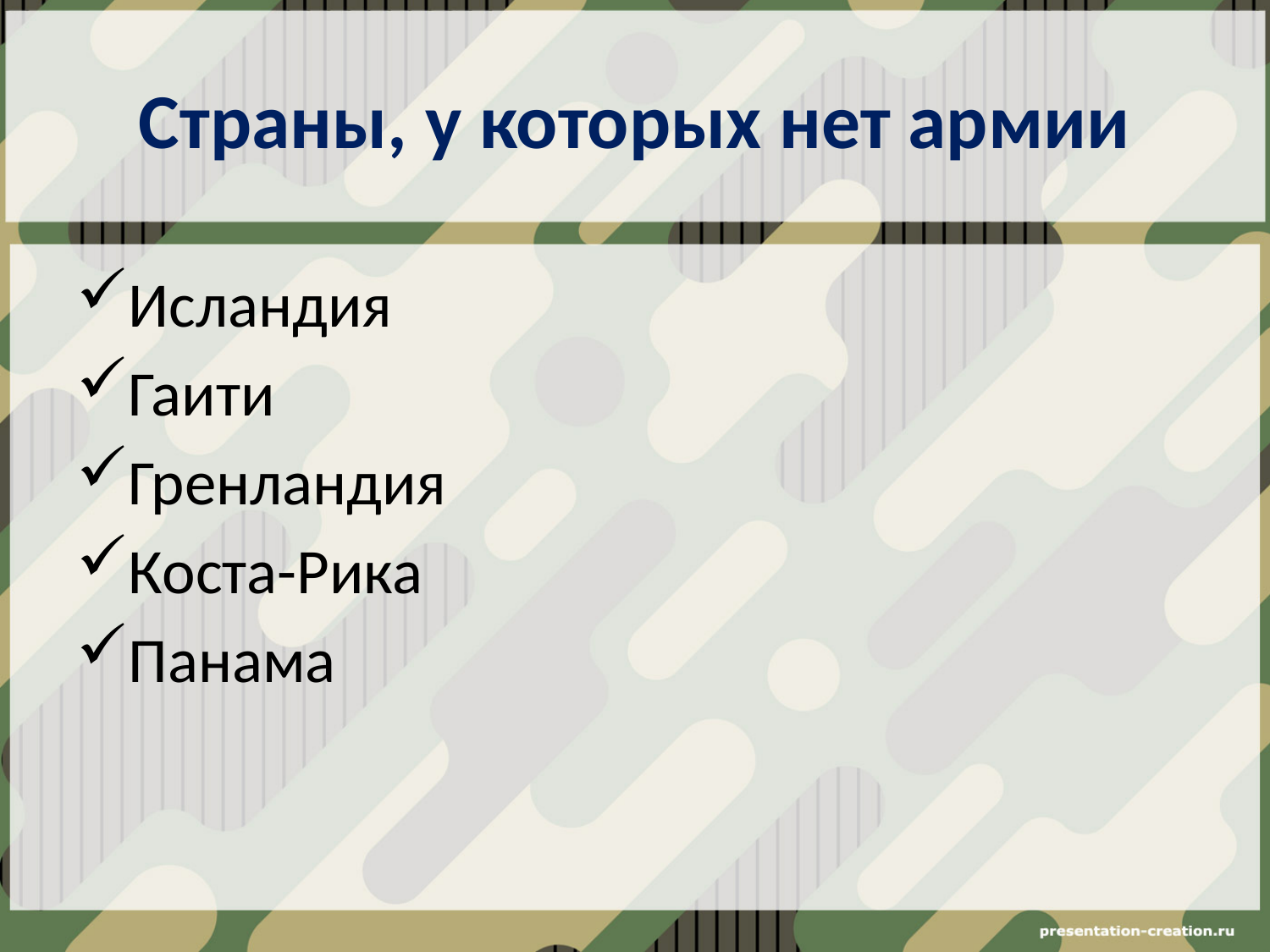

# Страны, у которых нет армии
Исландия
Гаити
Гренландия
Коста-Рика
Панама